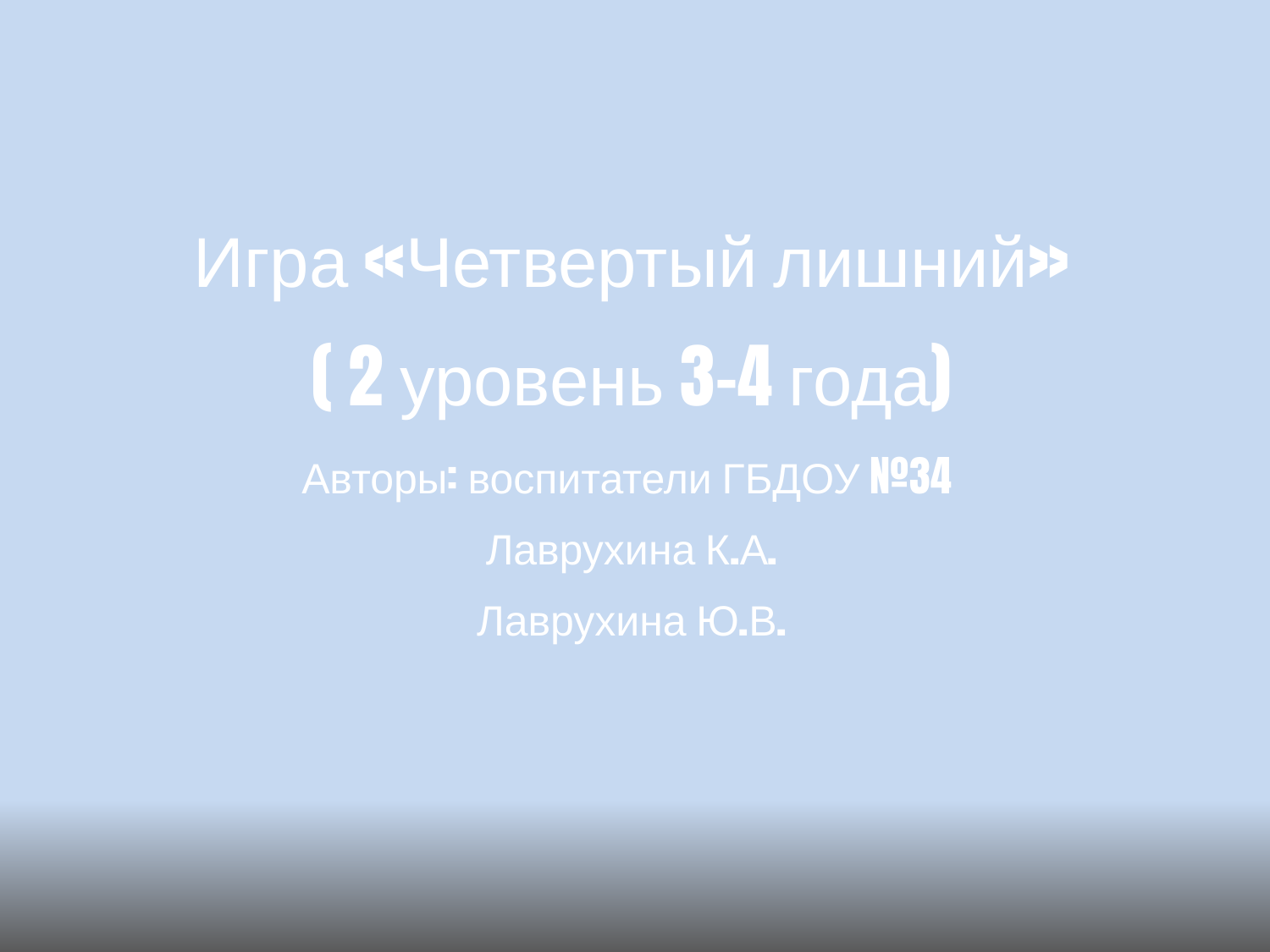

Игра «Четвертый лишний»

( 2 уровень 3-4 года)

Авторы: воспитатели ГБДОУ №34

Лаврухина К.А.

Лаврухина Ю.В.